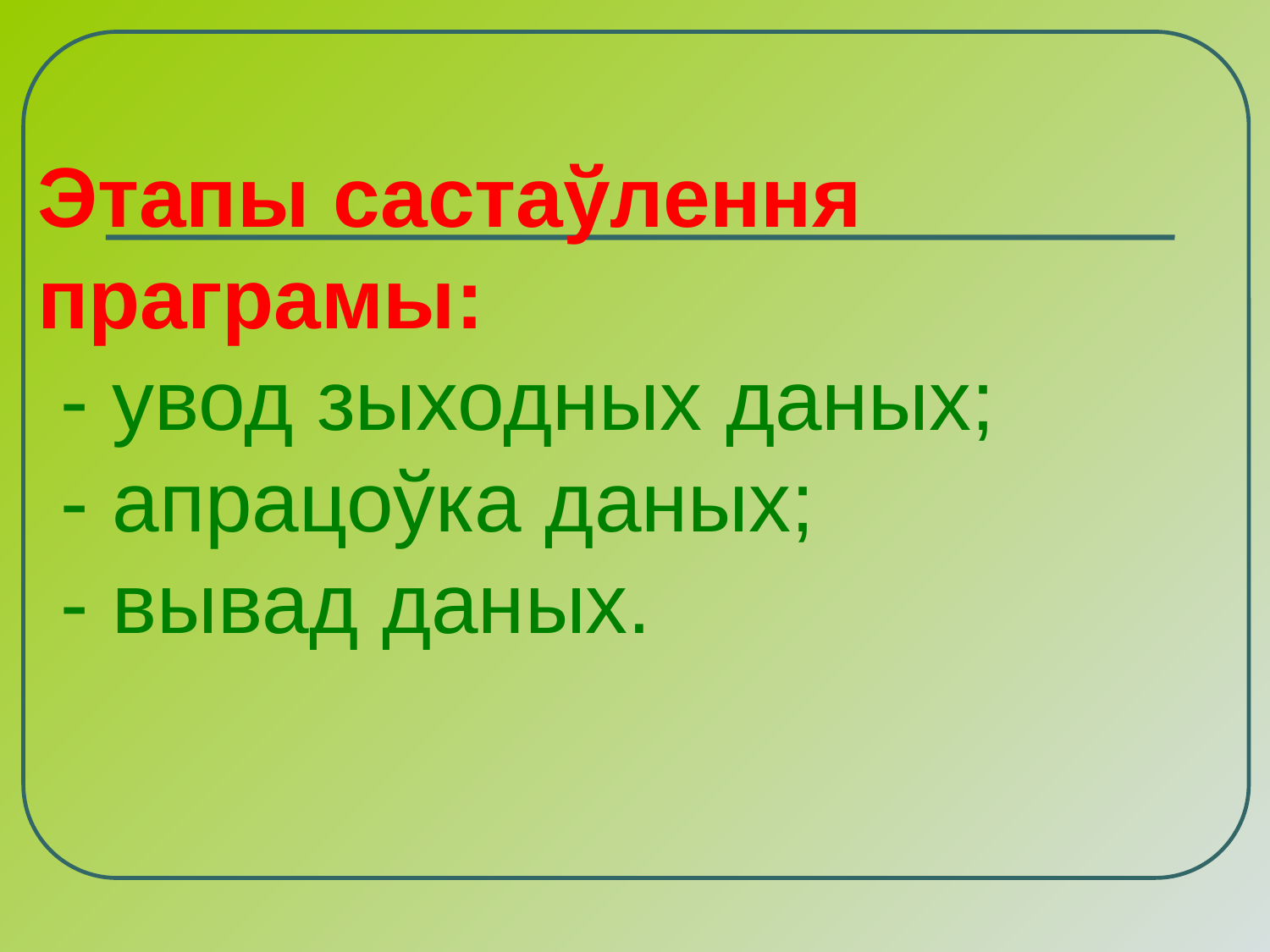

Этапы састаўлення праграмы:
 - увод зыходных даных;
 - апрацоўка даных;
 - вывад даных.